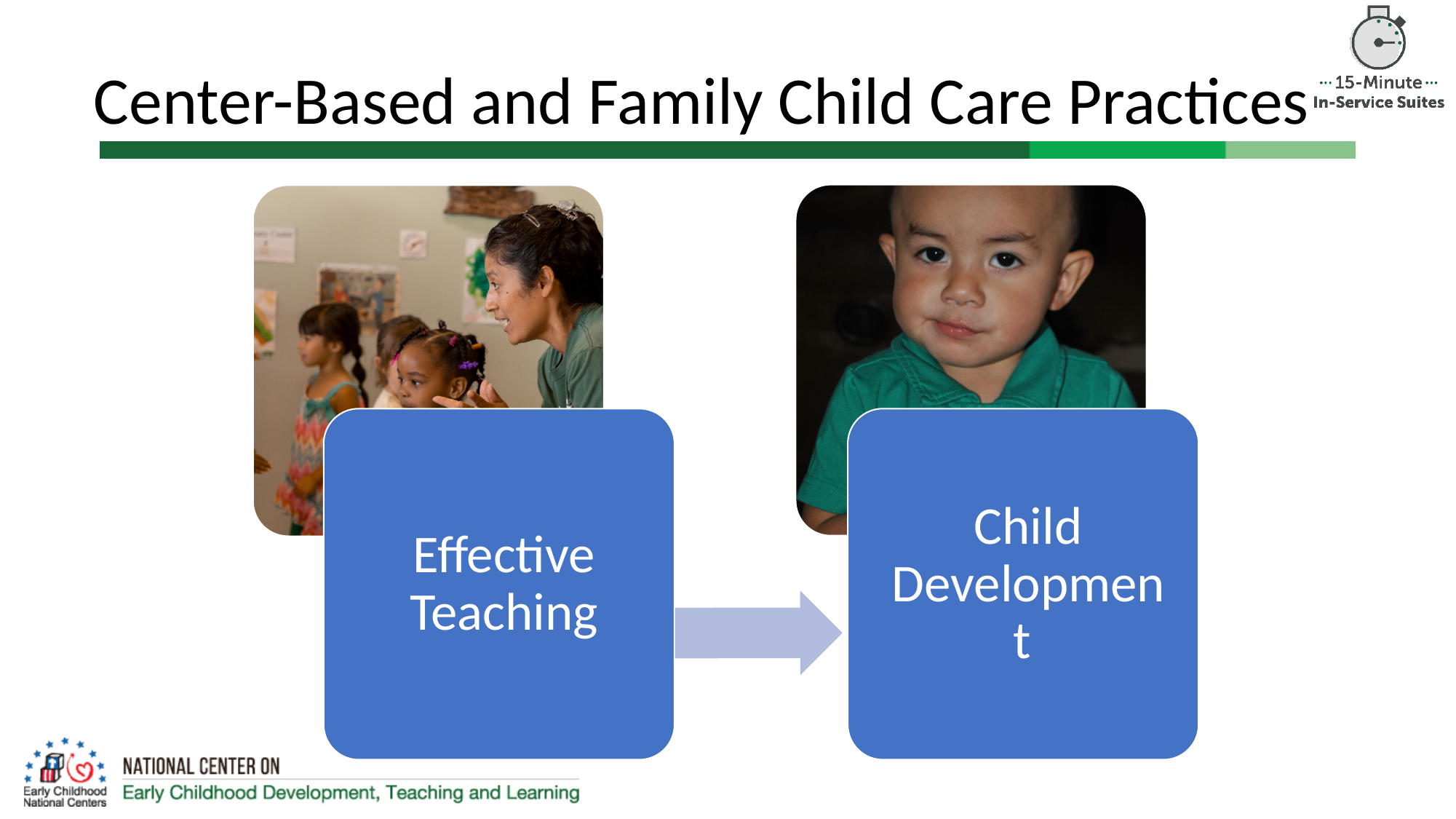

# Center-Based and Family Child Care Practices
Effective Teaching

Child Development